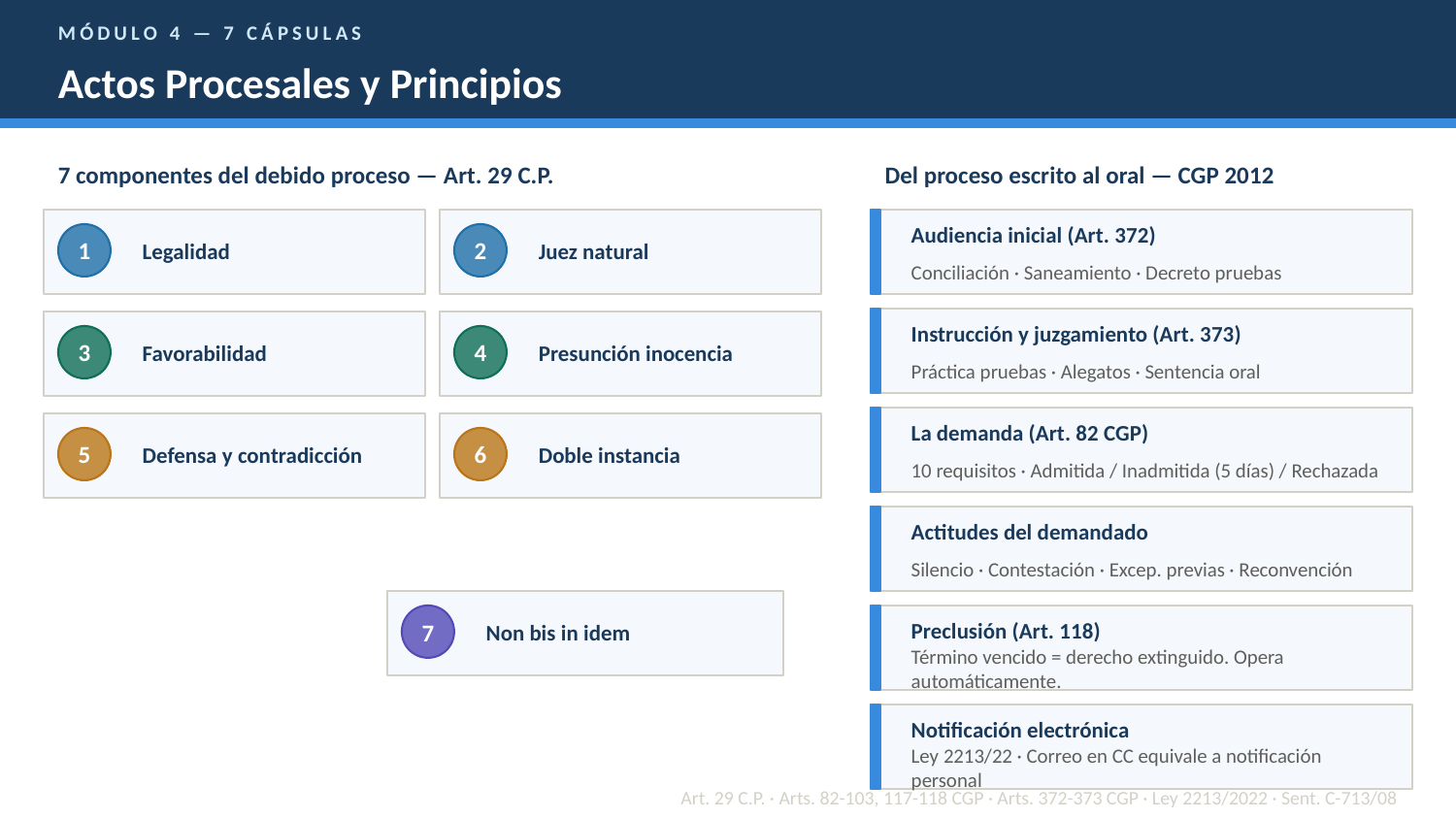

MÓDULO 4 — 7 CÁPSULAS
Actos Procesales y Principios

7 componentes del debido proceso — Art. 29 C.P.
Del proceso escrito al oral — CGP 2012

Audiencia inicial (Art. 372)

1
Legalidad

2
Juez natural
Conciliación · Saneamiento · Decreto pruebas

Instrucción y juzgamiento (Art. 373)

3
Favorabilidad

4
Presunción inocencia
Práctica pruebas · Alegatos · Sentencia oral

La demanda (Art. 82 CGP)

5
Defensa y contradicción

6
Doble instancia
10 requisitos · Admitida / Inadmitida (5 días) / Rechazada

Actitudes del demandado
Silencio · Contestación · Excep. previas · Reconvención

7
Non bis in idem

Preclusión (Art. 118)
Término vencido = derecho extinguido. Opera automáticamente.

Notificación electrónica
Ley 2213/22 · Correo en CC equivale a notificación personal
Art. 29 C.P. · Arts. 82-103, 117-118 CGP · Arts. 372-373 CGP · Ley 2213/2022 · Sent. C-713/08